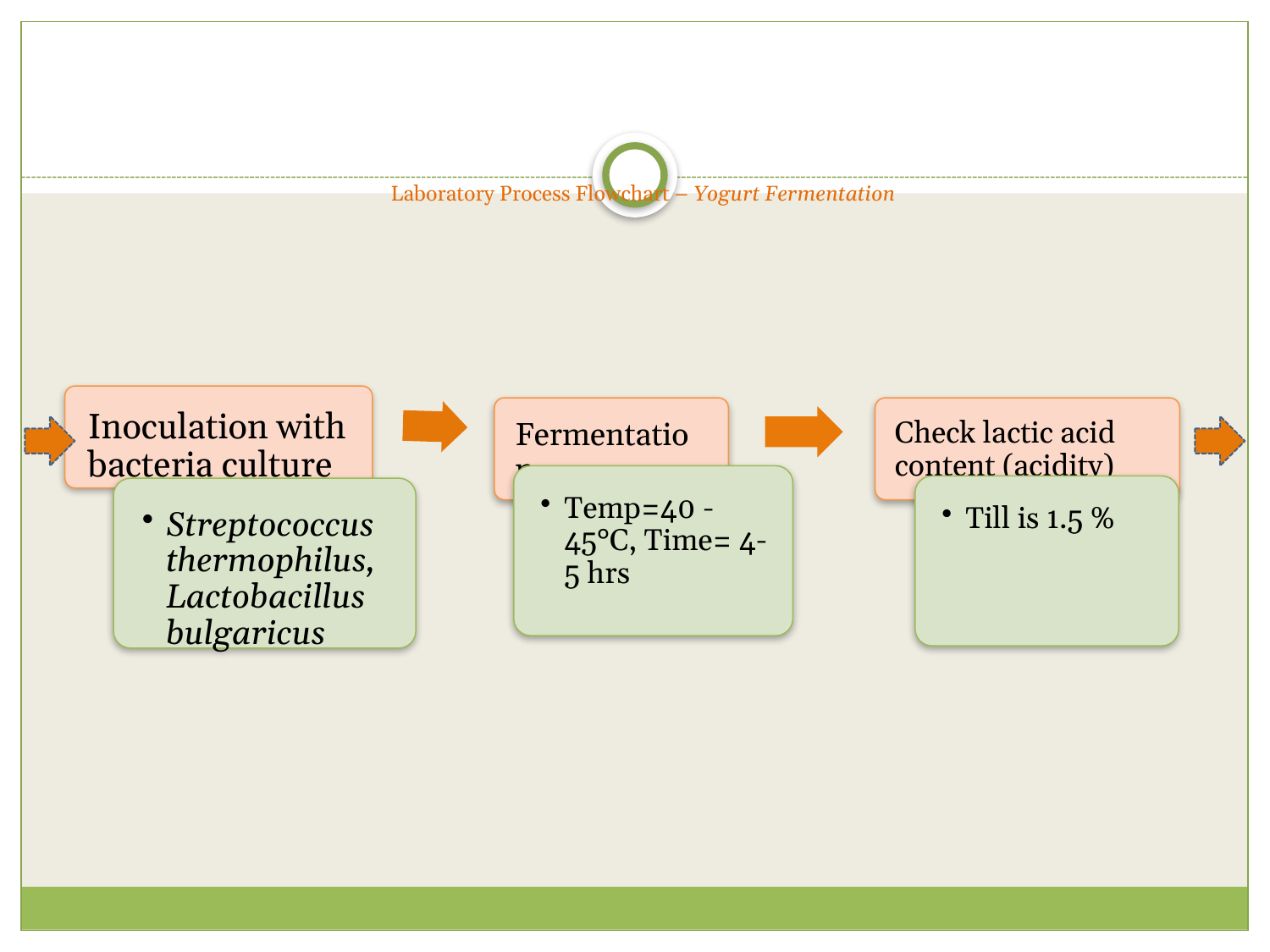

# Laboratory Process Flowchart – Yogurt Fermentation
Inoculation with bacteria culture
Streptococcus thermophilus, Lactobacillus bulgaricus

Fermentation
Temp=40 -45°C, Time= 4-5 hrs

Check lactic acid content (acidity)
Till is 1.5 %